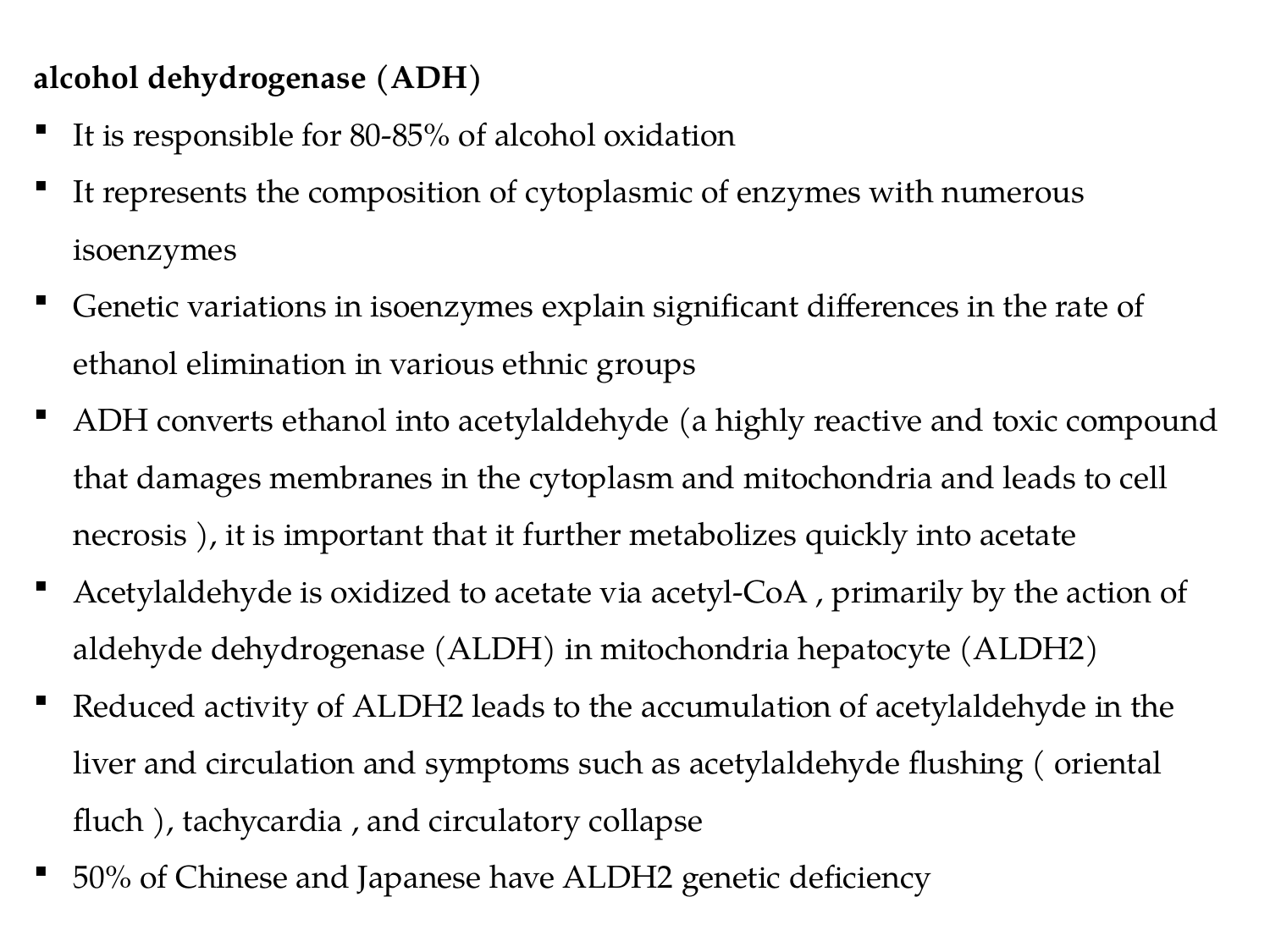

alcohol dehydrogenase (ADH)
It is responsible for 80-85% of alcohol oxidation
It represents the composition of cytoplasmic of enzymes with numerous isoenzymes
Genetic variations in isoenzymes explain significant differences in the rate of ethanol elimination in various ethnic groups
ADH converts ethanol into acetylaldehyde (a highly reactive and toxic compound that damages membranes in the cytoplasm and mitochondria and leads to cell necrosis ), it is important that it further metabolizes quickly into acetate
Acetylaldehyde is oxidized to acetate via acetyl-CoA , primarily by the action of aldehyde dehydrogenase (ALDH) in mitochondria hepatocyte (ALDH2)
Reduced activity of ALDH2 leads to the accumulation of acetylaldehyde in the liver and circulation and symptoms such as acetylaldehyde flushing ( oriental fluch ), tachycardia , and circulatory collapse
50% of Chinese and Japanese have ALDH2 genetic deficiency